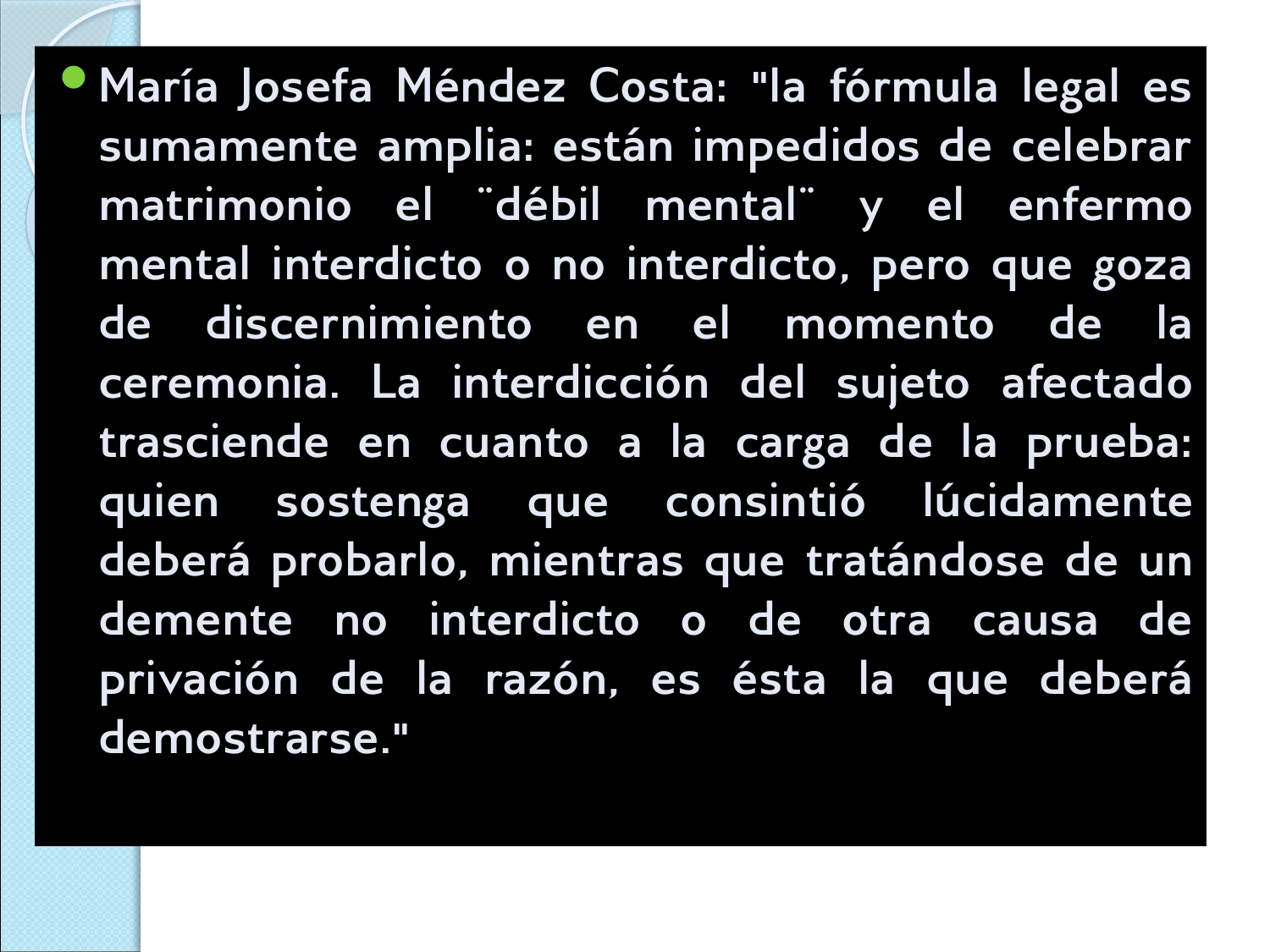

María Josefa Méndez Costa: "la fórmula legal es sumamente amplia: están impedidos de celebrar matrimonio el ¨débil mental¨ y el enfermo mental interdicto o no interdicto, pero que goza de discernimiento en el momento de la ceremonia. La interdicción del sujeto afectado trasciende en cuanto a la carga de la prueba: quien sostenga que consintió lúcidamente deberá probarlo, mientras que tratándose de un demente no interdicto o de otra causa de privación de la razón, es ésta la que deberá demostrarse."